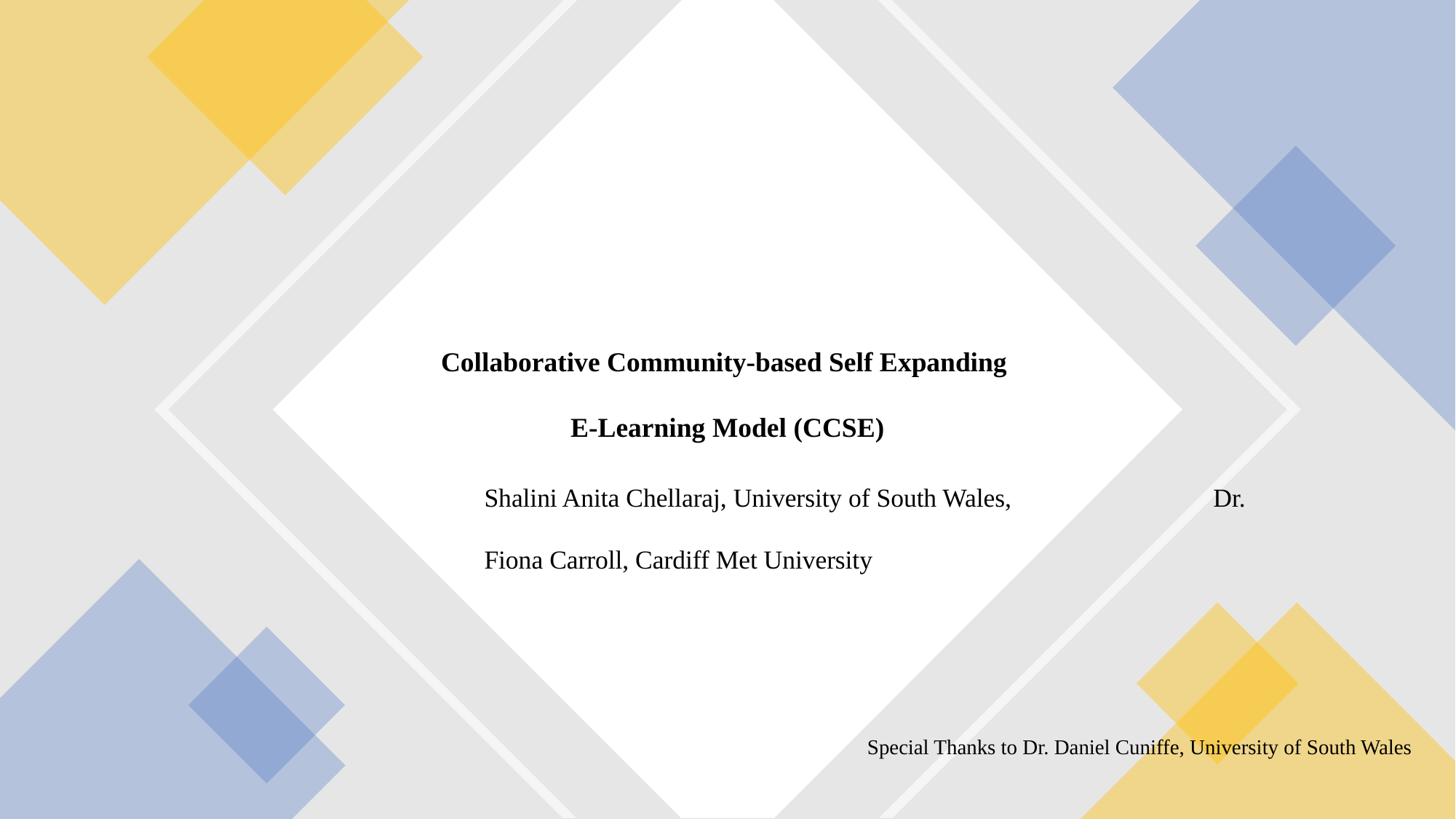

# Collaborative Community-based Self Expanding E-Learning Model (CCSE)
Shalini Anita Chellaraj, University of South Wales,                               Dr. Fiona Carroll, Cardiff Met University

Special Thanks to Dr. Daniel Cuniffe, University of South Wales